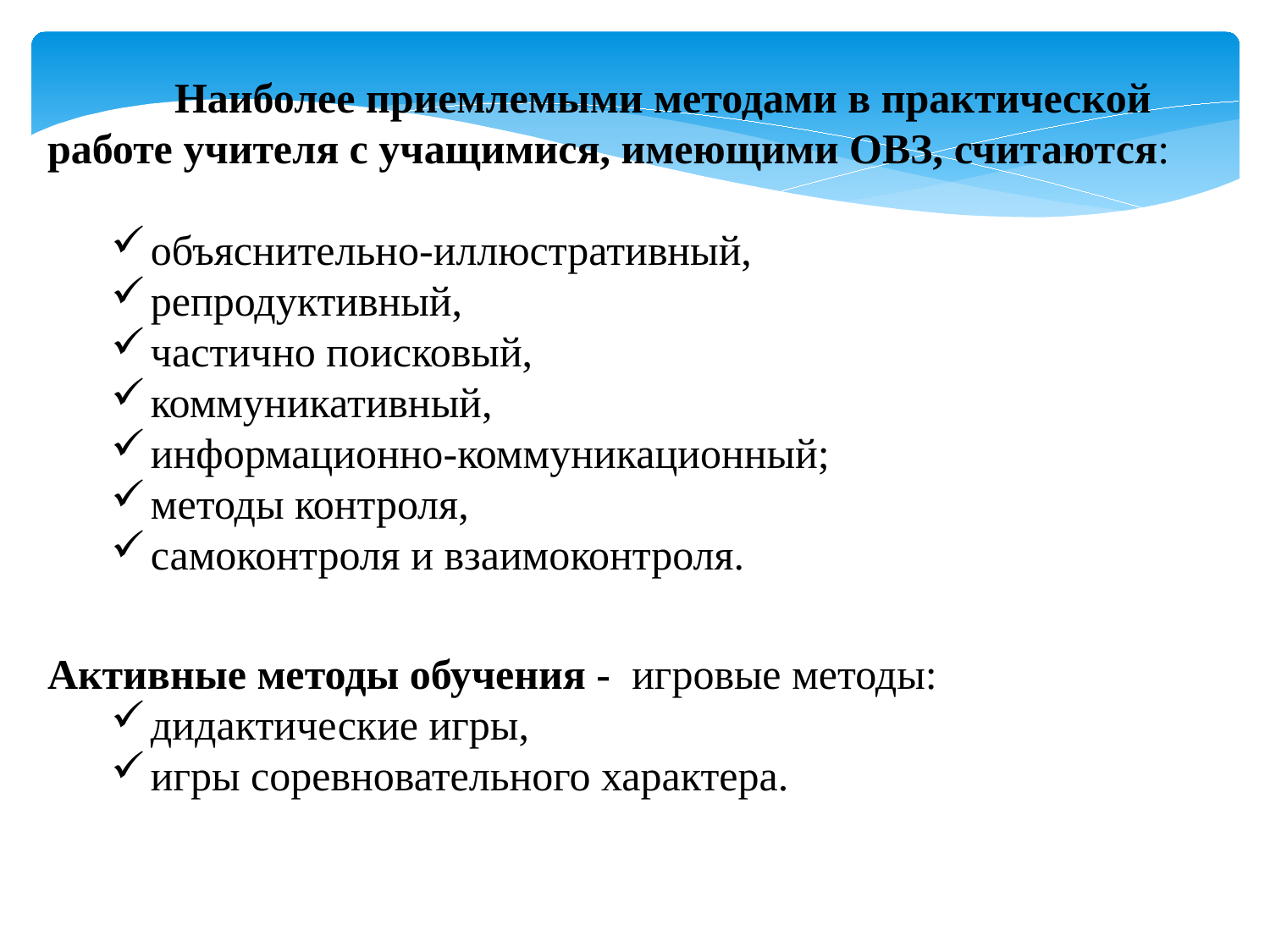

Наиболее приемлемыми методами в практической работе учителя с учащимися, имеющими ОВЗ, считаются:

объяснительно-иллюстративный,
репродуктивный,
частично поисковый,
коммуникативный,
информационно-коммуникационный;
методы контроля,
самоконтроля и взаимоконтроля.

Активные методы обучения -  игровые методы:
дидактические игры,
игры соревновательного характера.